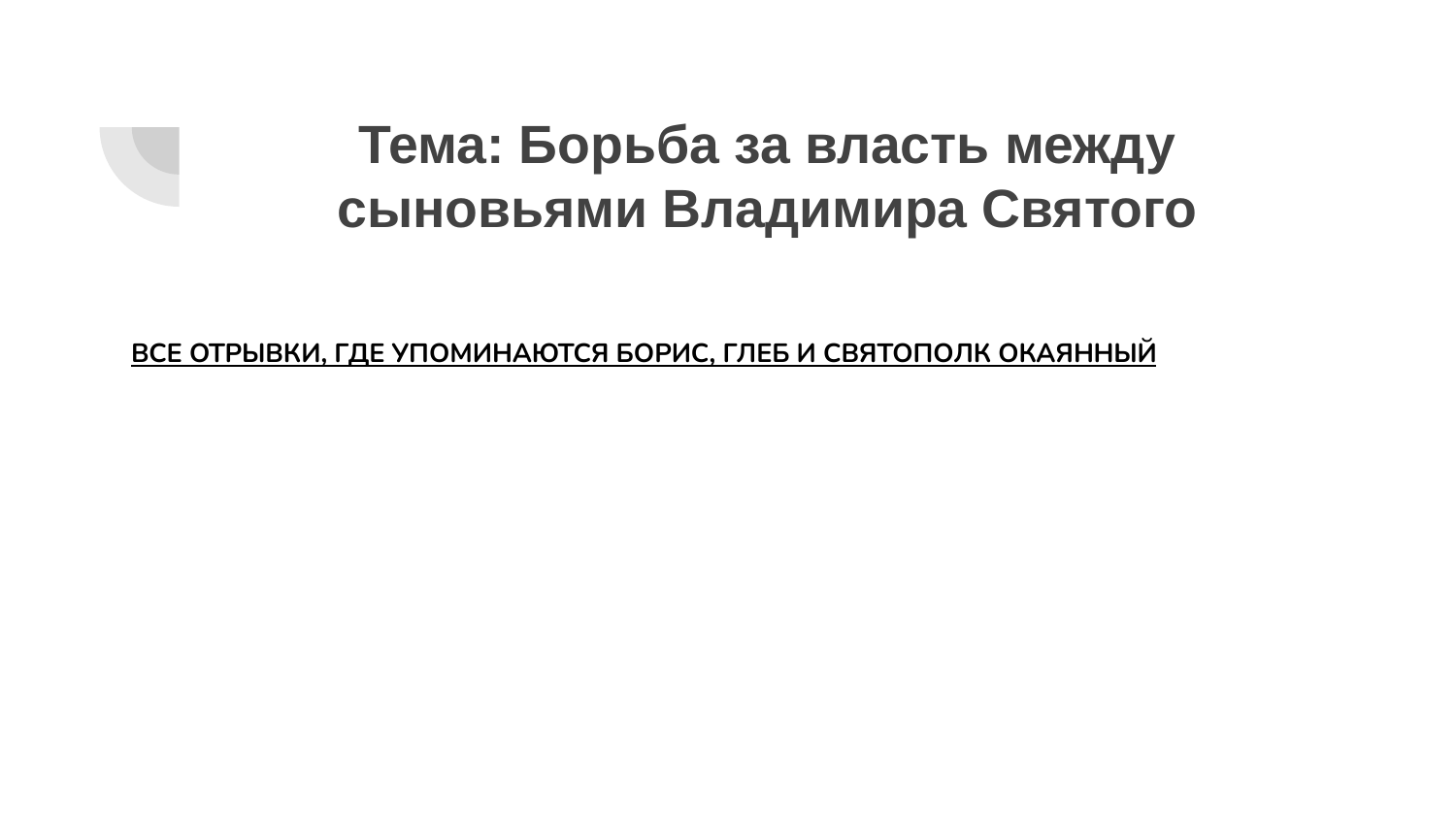

# Тема: Борьба за власть между сыновьями Владимира Святого
ВСЕ ОТРЫВКИ, ГДЕ УПОМИНАЮТСЯ БОРИС, ГЛЕБ И СВЯТОПОЛК ОКАЯННЫЙ